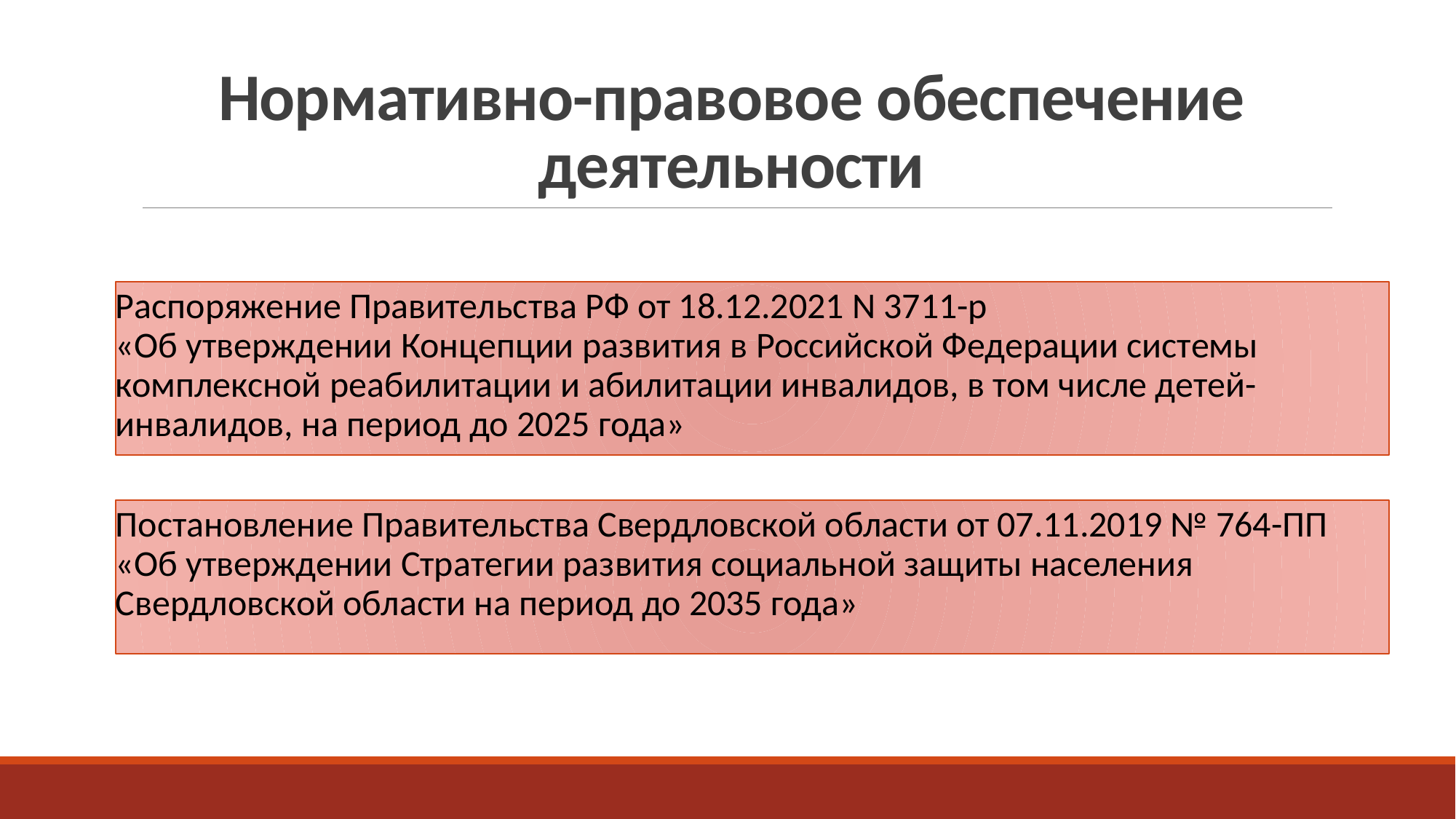

# Нормативно-правовое обеспечение деятельности
Распоряжение Правительства РФ от 18.12.2021 N 3711-р
«Об утверждении Концепции развития в Российской Федерации системы комплексной реабилитации и абилитации инвалидов, в том числе детей-инвалидов, на период до 2025 года»
Постановление Правительства Свердловской области от 07.11.2019 № 764-ПП «Об утверждении Стратегии развития социальной защиты населения Свердловской области на период до 2035 года»